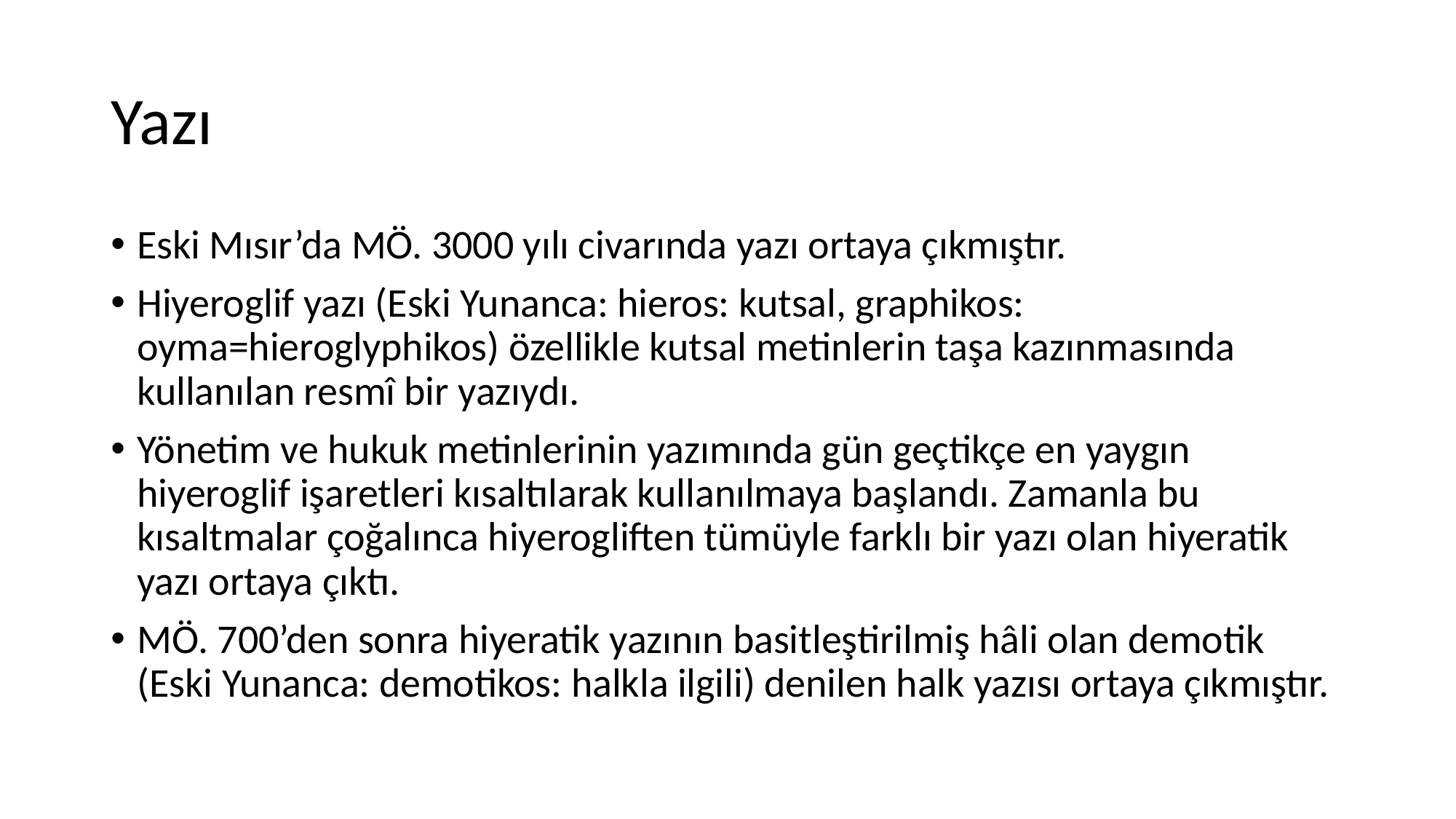

# Yazı
Eski Mısır’da MÖ. 3000 yılı civarında yazı ortaya çıkmıştır.
Hiyeroglif yazı (Eski Yunanca: hieros: kutsal, graphikos: oyma=hieroglyphikos) özellikle kutsal metinlerin taşa kazınmasında kullanılan resmî bir yazıydı.
Yönetim ve hukuk metinlerinin yazımında gün geçtikçe en yaygın hiyeroglif işaretleri kısaltılarak kullanılmaya başlandı. Zamanla bu kısaltmalar çoğalınca hiyerogliften tümüyle farklı bir yazı olan hiyeratik yazı ortaya çıktı.
MÖ. 700’den sonra hiyeratik yazının basitleştirilmiş hâli olan demotik (Eski Yunanca: demotikos: halkla ilgili) denilen halk yazısı ortaya çıkmıştır.